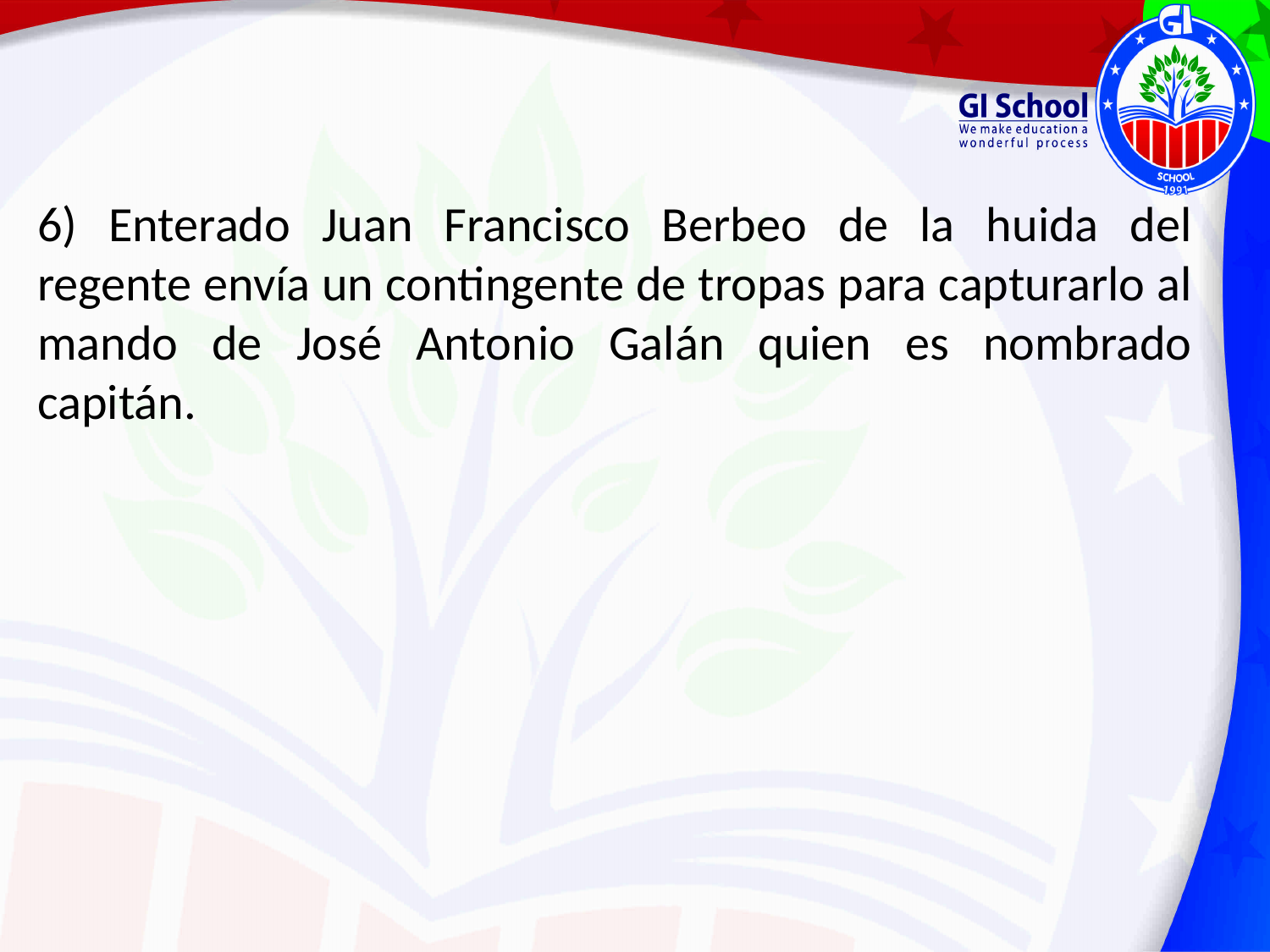

6) Enterado Juan Francisco Berbeo de la huida del regente envía un contingente de tropas para capturarlo al mando de José Antonio Galán quien es nombrado capitán.